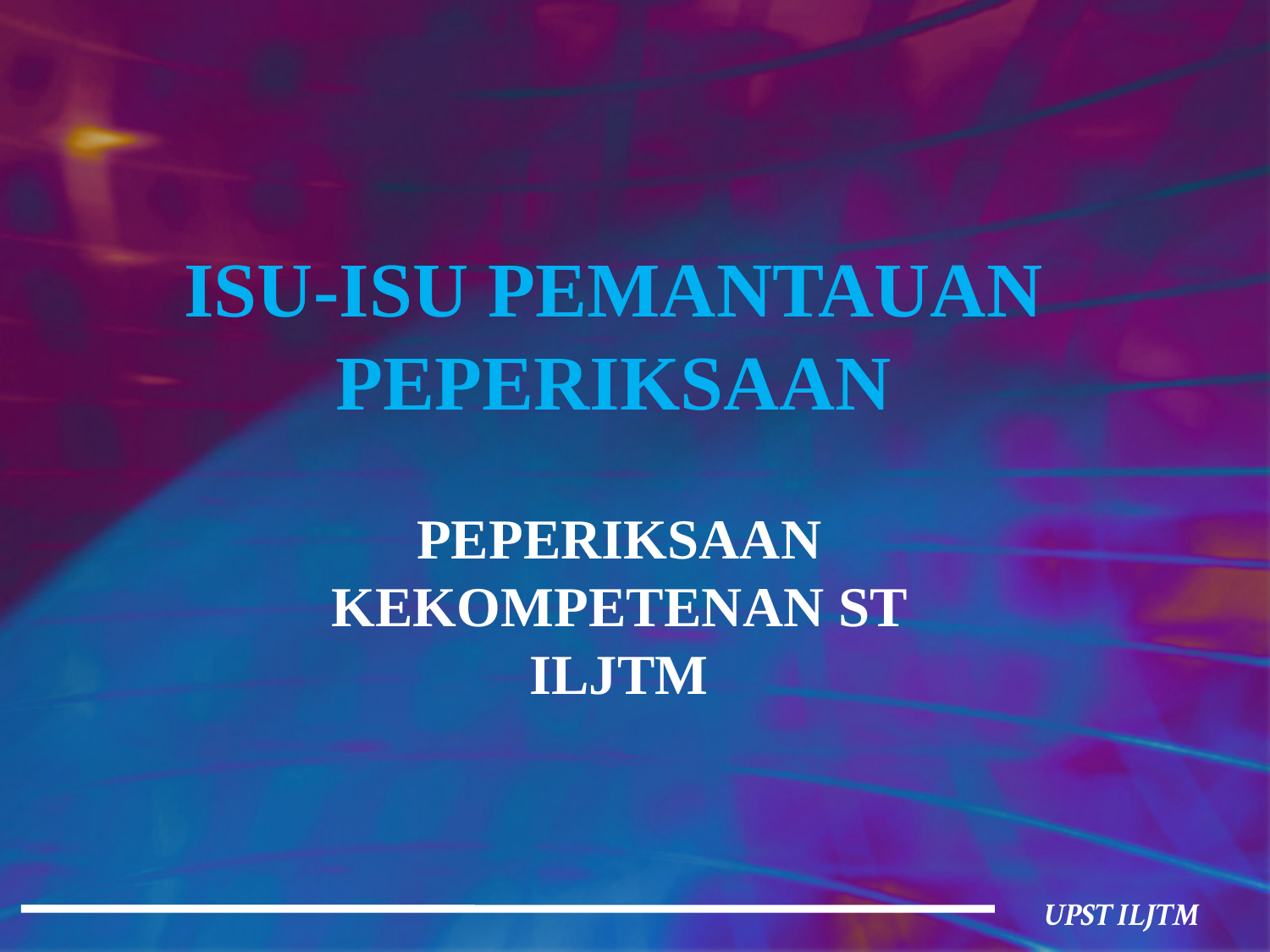

# ISU-ISU PEMANTAUAN PEPERIKSAAN
PEPERIKSAAN KEKOMPETENAN ST ILJTM
UPST ILJTM